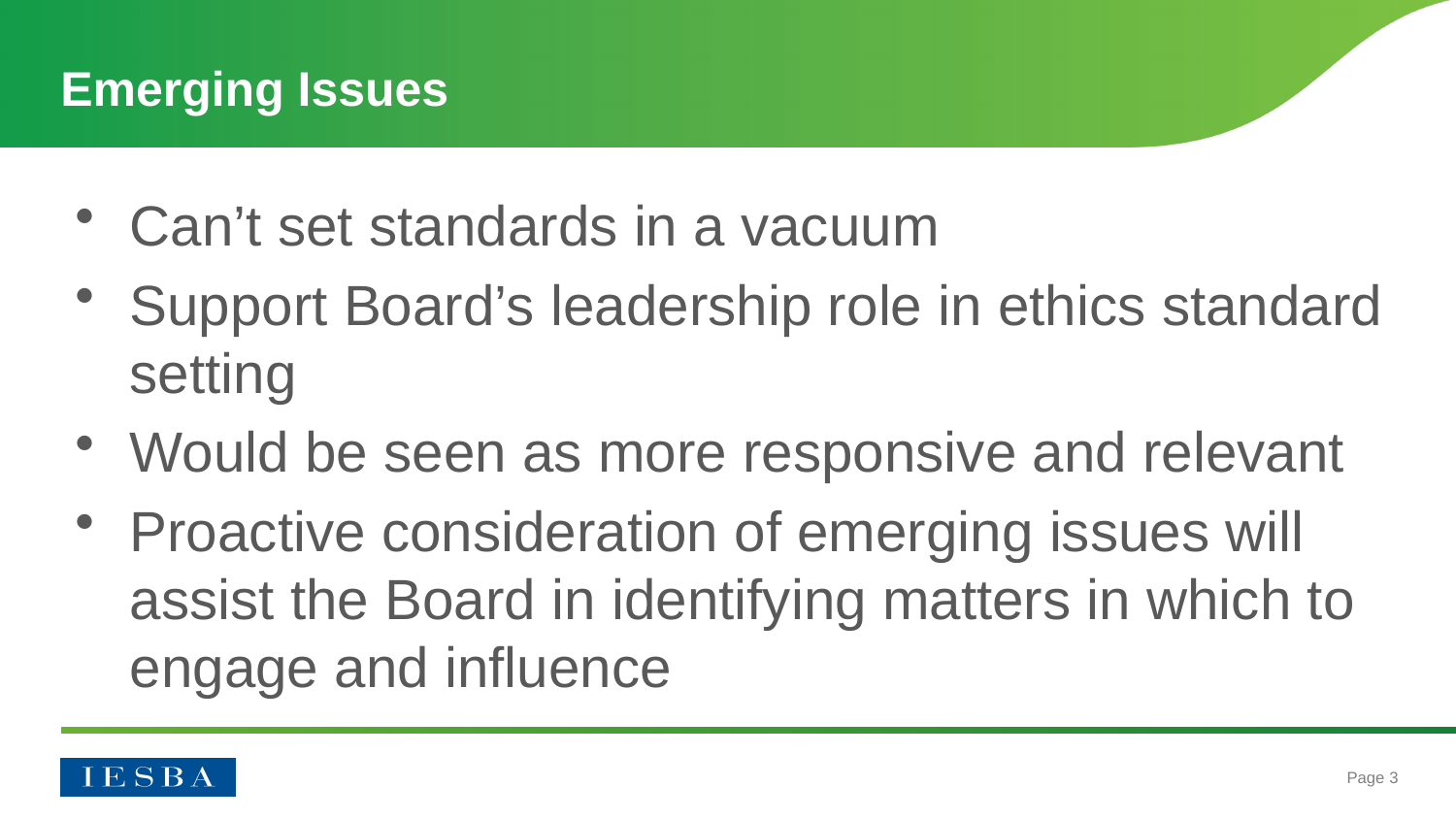

# Emerging Issues
Can’t set standards in a vacuum
Support Board’s leadership role in ethics standard setting
Would be seen as more responsive and relevant
Proactive consideration of emerging issues will assist the Board in identifying matters in which to engage and influence